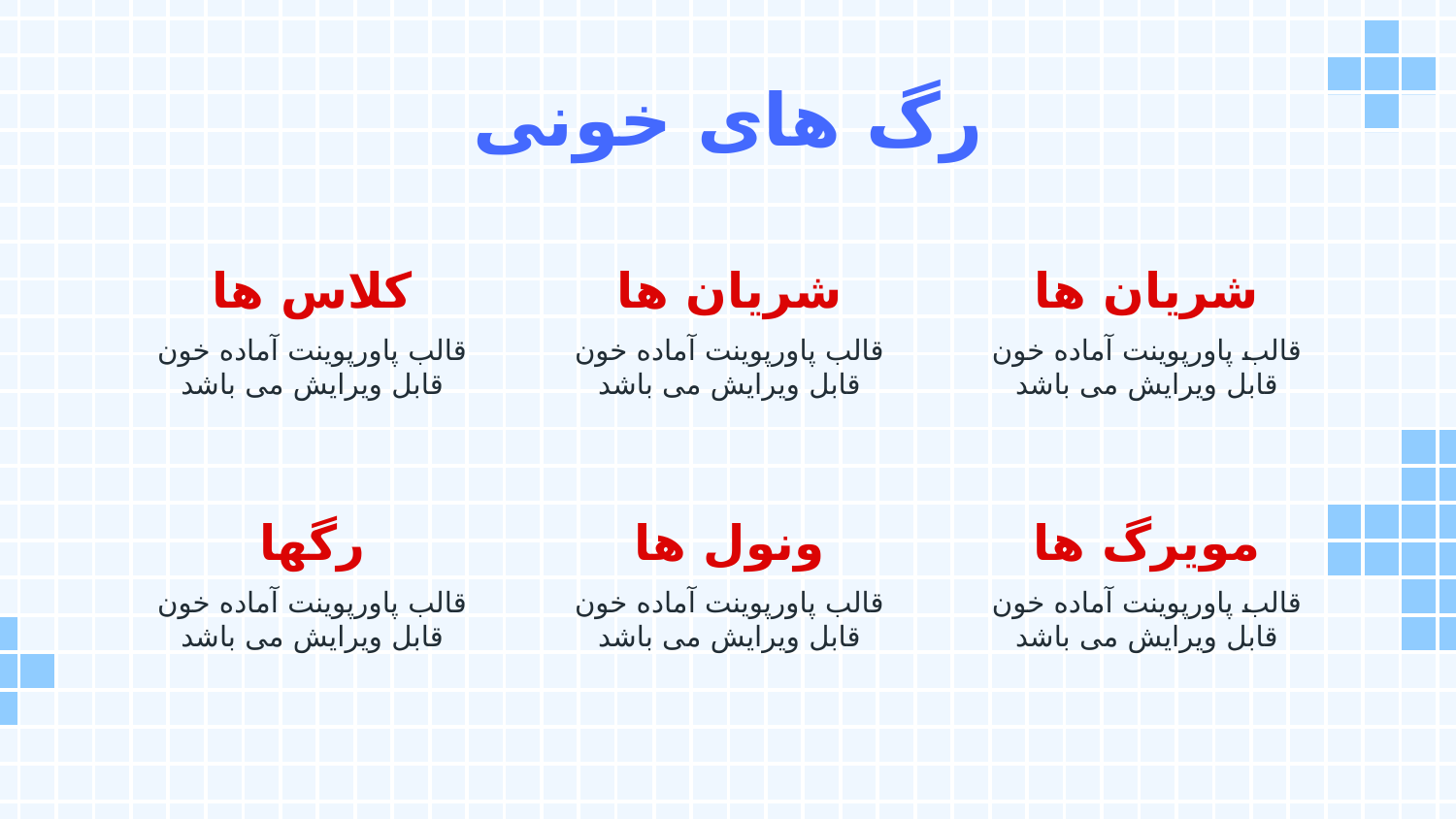

رگ های خونی
# کلاس ها
شریان ها
شریان ها
قالب پاورپوینت آماده خون قابل ویرایش می باشد
قالب پاورپوینت آماده خون قابل ویرایش می باشد
قالب پاورپوینت آماده خون قابل ویرایش می باشد
رگها
ونول ها
مویرگ ها
قالب پاورپوینت آماده خون قابل ویرایش می باشد
قالب پاورپوینت آماده خون قابل ویرایش می باشد
قالب پاورپوینت آماده خون قابل ویرایش می باشد